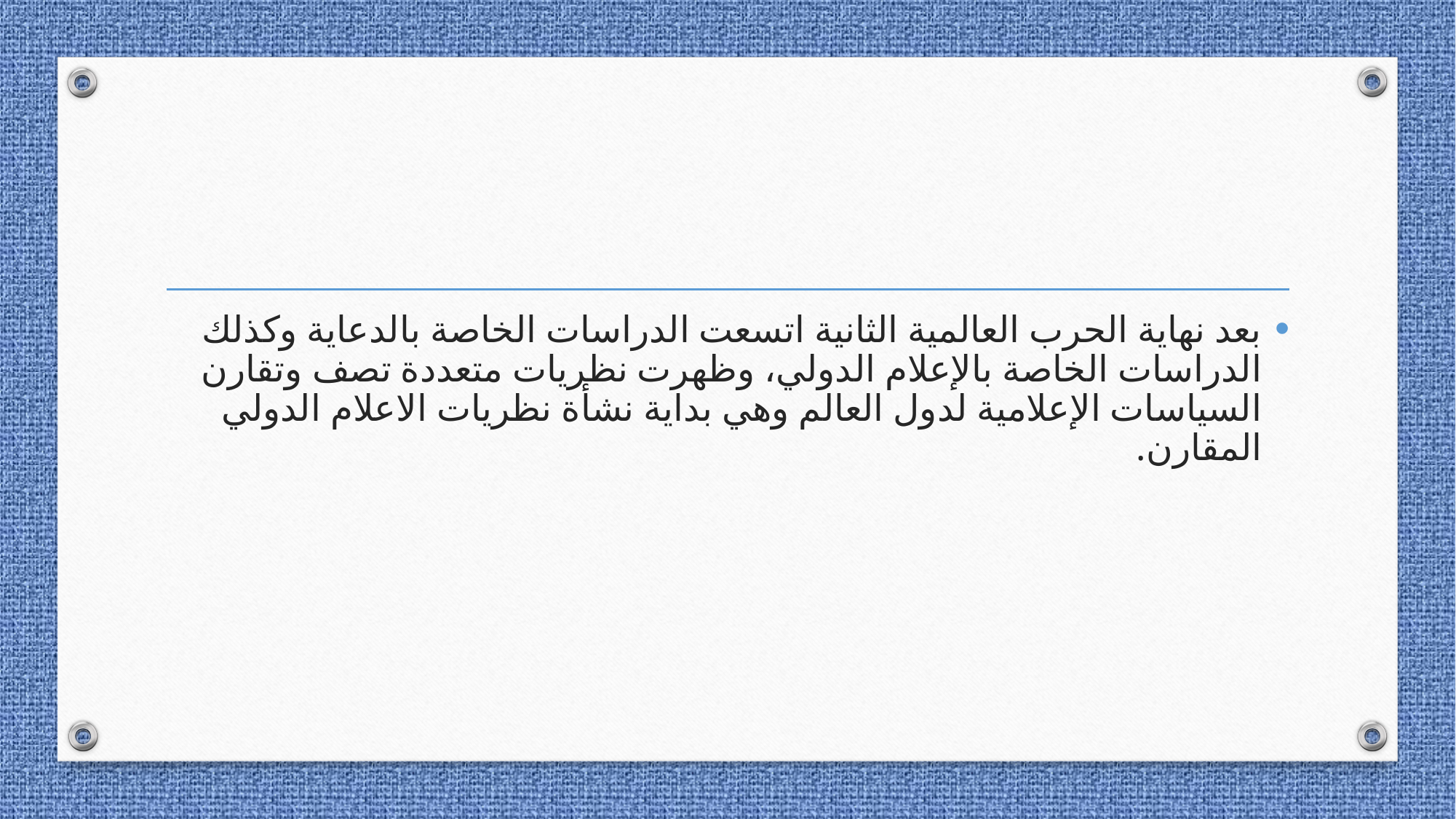

#
بعد نهاية الحرب العالمية الثانية اتسعت الدراسات الخاصة بالدعاية وكذلك الدراسات الخاصة بالإعلام الدولي، وظهرت نظريات متعددة تصف وتقارن السياسات الإعلامية لدول العالم وهي بداية نشأة نظريات الاعلام الدولي المقارن.